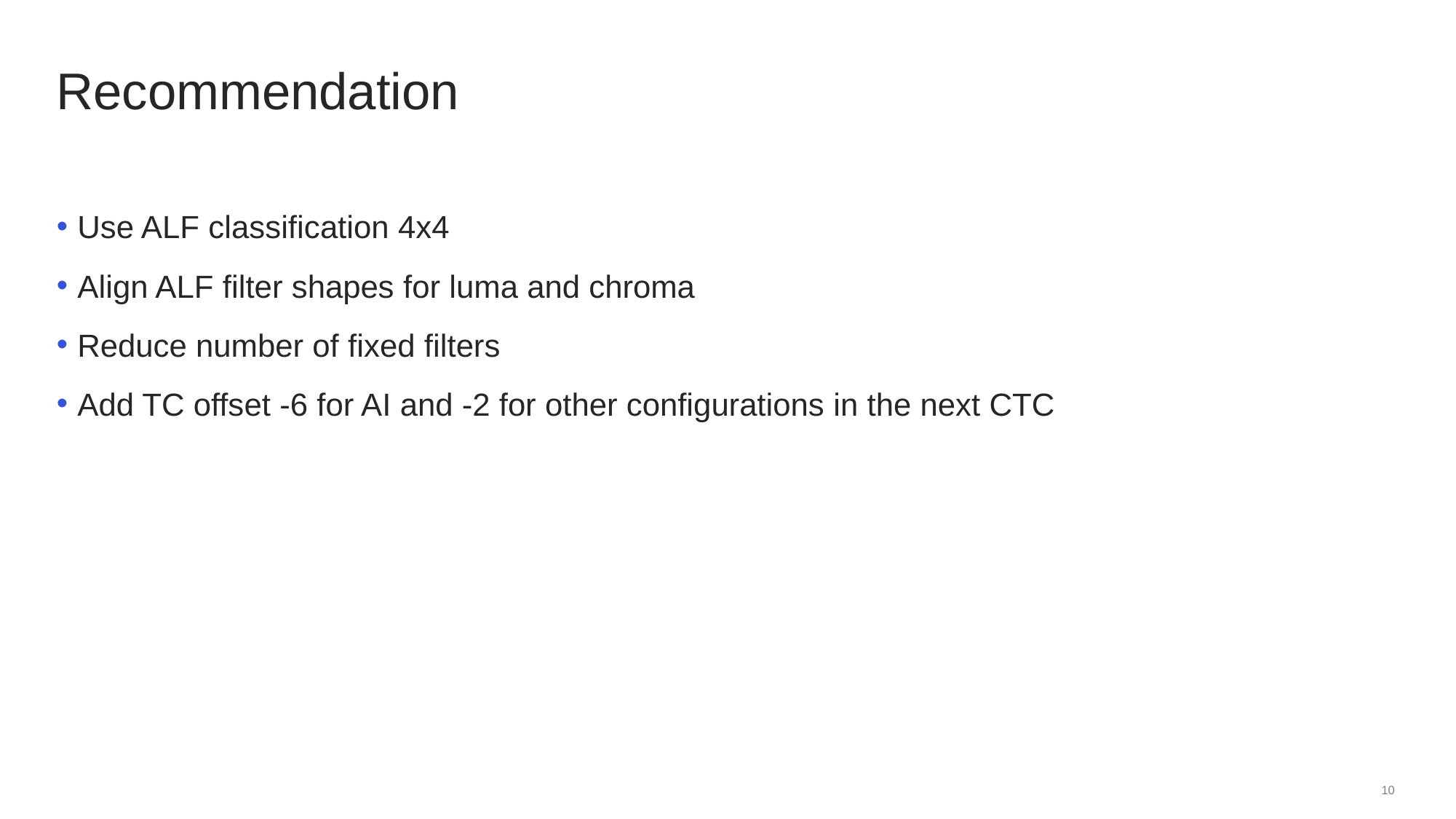

# Recommendation
Use ALF classification 4x4
Align ALF filter shapes for luma and chroma
Reduce number of fixed filters
Add TC offset -6 for AI and -2 for other configurations in the next CTC